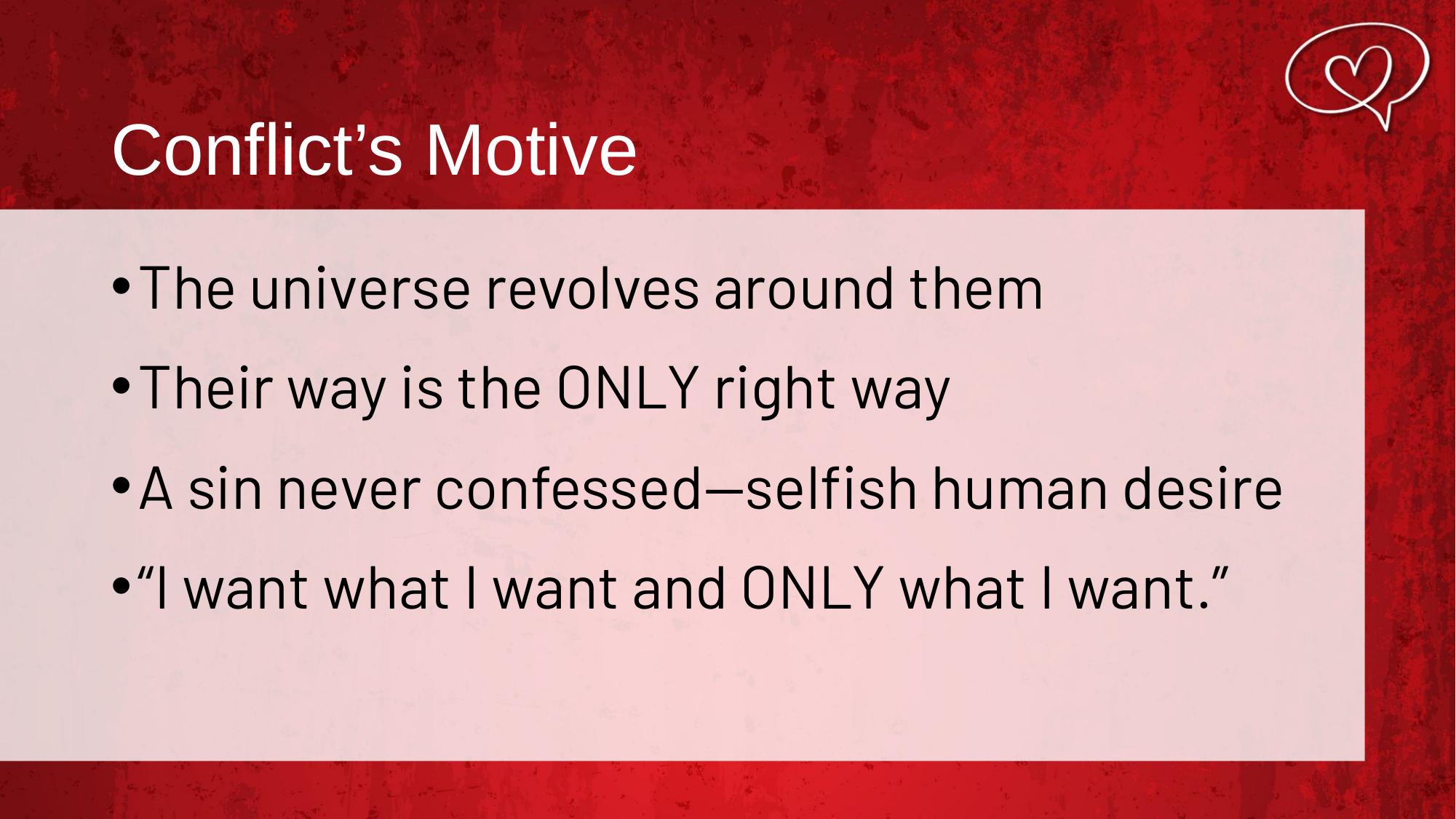

# Conflict’s Motive
The universe revolves around them
Their way is the ONLY right way
A sin never confessed—selfish human desire
“I want what I want and ONLY what I want.”